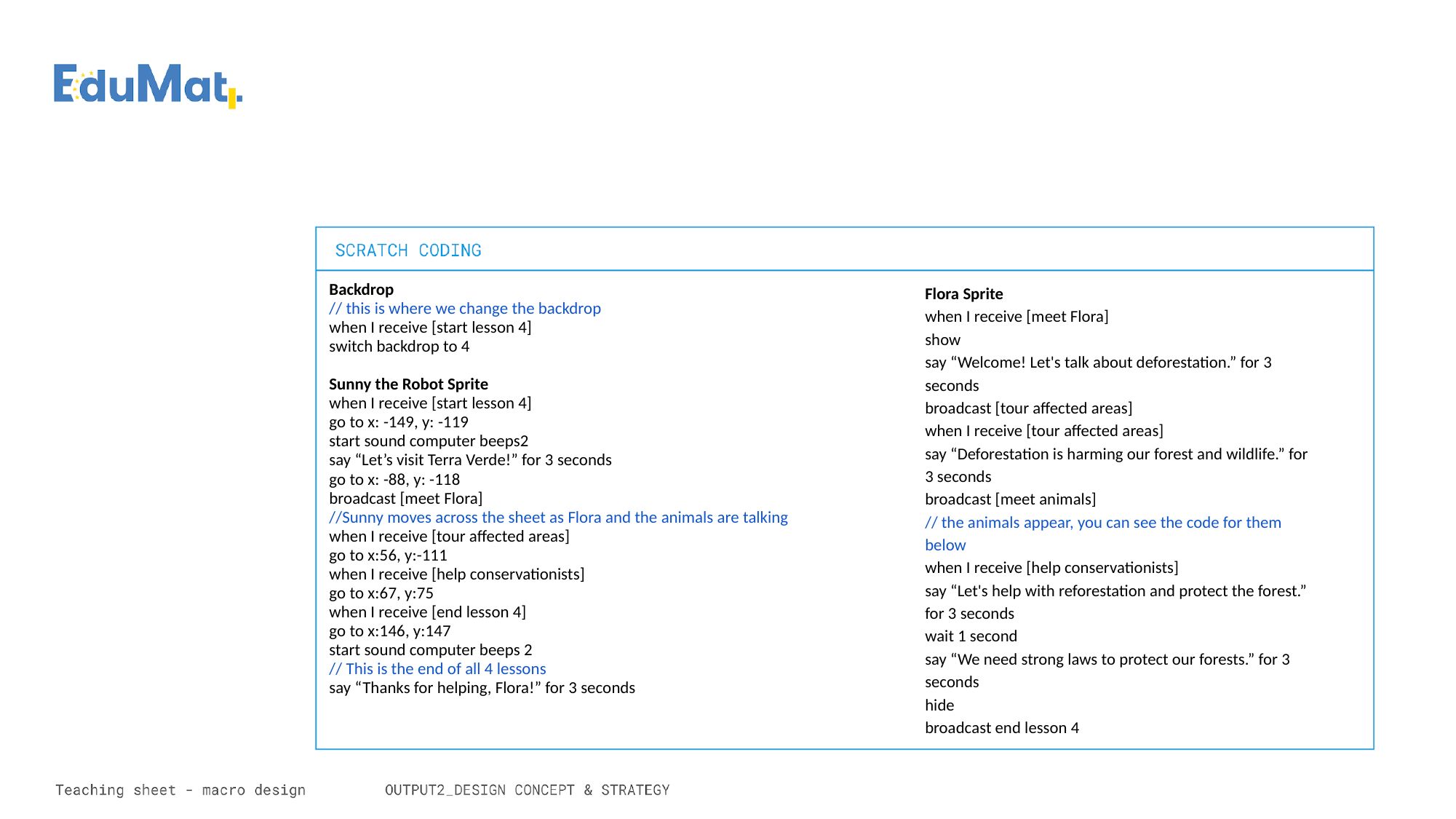

Backdrop
// this is where we change the backdrop
when I receive [start lesson 4]
switch backdrop to 4

Sunny the Robot Sprite
when I receive [start lesson 4]
go to x: -149, y: -119
start sound computer beeps2
say “Let’s visit Terra Verde!” for 3 seconds
go to x: -88, y: -118
broadcast [meet Flora]
//Sunny moves across the sheet as Flora and the animals are talking
when I receive [tour affected areas]
go to x:56, y:-111
when I receive [help conservationists]
go to x:67, y:75
when I receive [end lesson 4]
go to x:146, y:147
start sound computer beeps 2
// This is the end of all 4 lessons
say “Thanks for helping, Flora!” for 3 seconds
Flora Sprite
when I receive [meet Flora]
show
say “Welcome! Let's talk about deforestation.” for 3 seconds
broadcast [tour affected areas]
when I receive [tour affected areas]
say “Deforestation is harming our forest and wildlife.” for 3 seconds
broadcast [meet animals]
// the animals appear, you can see the code for them below
when I receive [help conservationists]
say “Let's help with reforestation and protect the forest.” for 3 seconds
wait 1 second
say “We need strong laws to protect our forests.” for 3 seconds
hide
broadcast end lesson 4